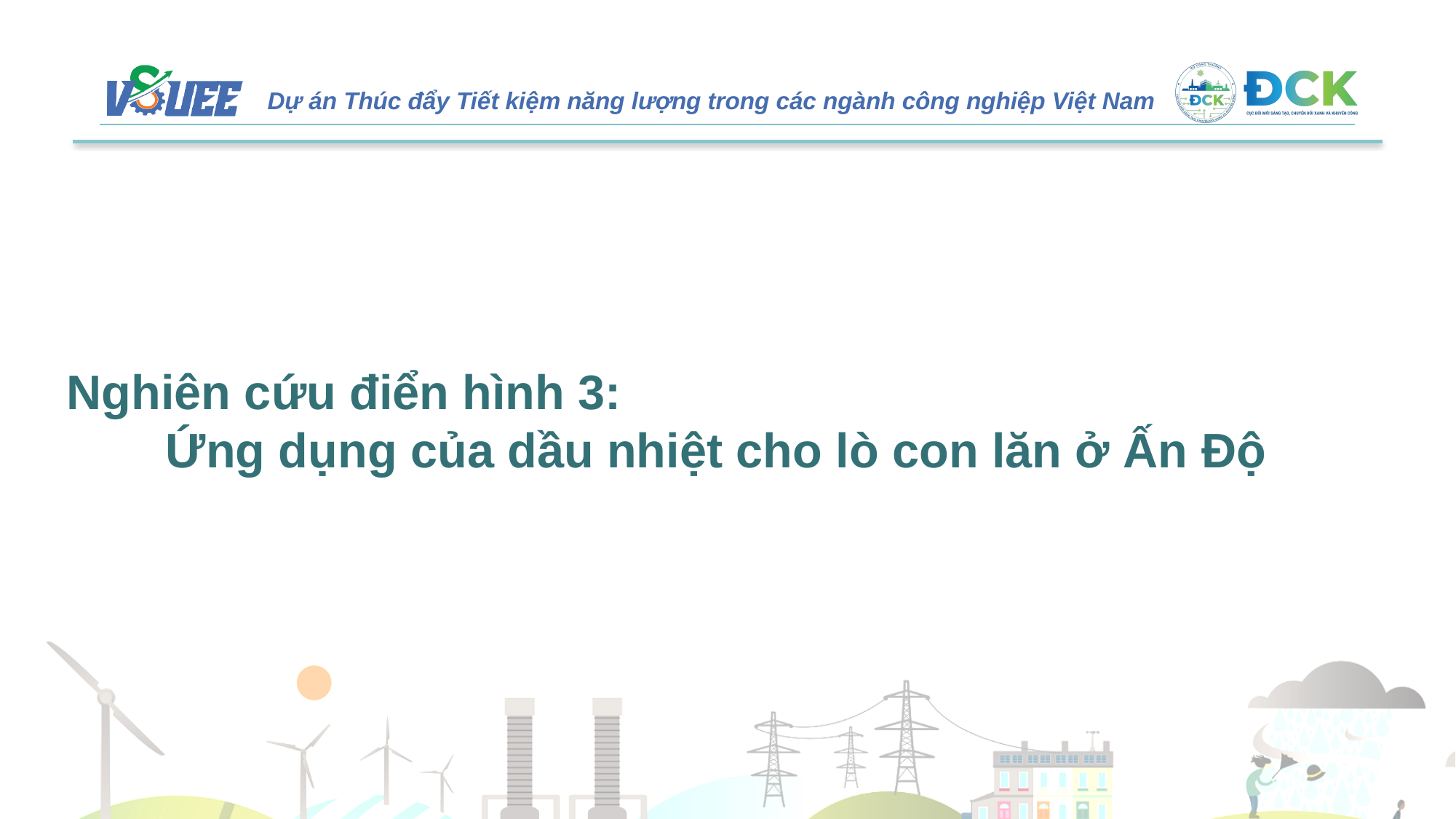

Nghiên cứu điển hình 3:
Ứng dụng của dầu nhiệt cho lò con lăn ở Ấn Độ